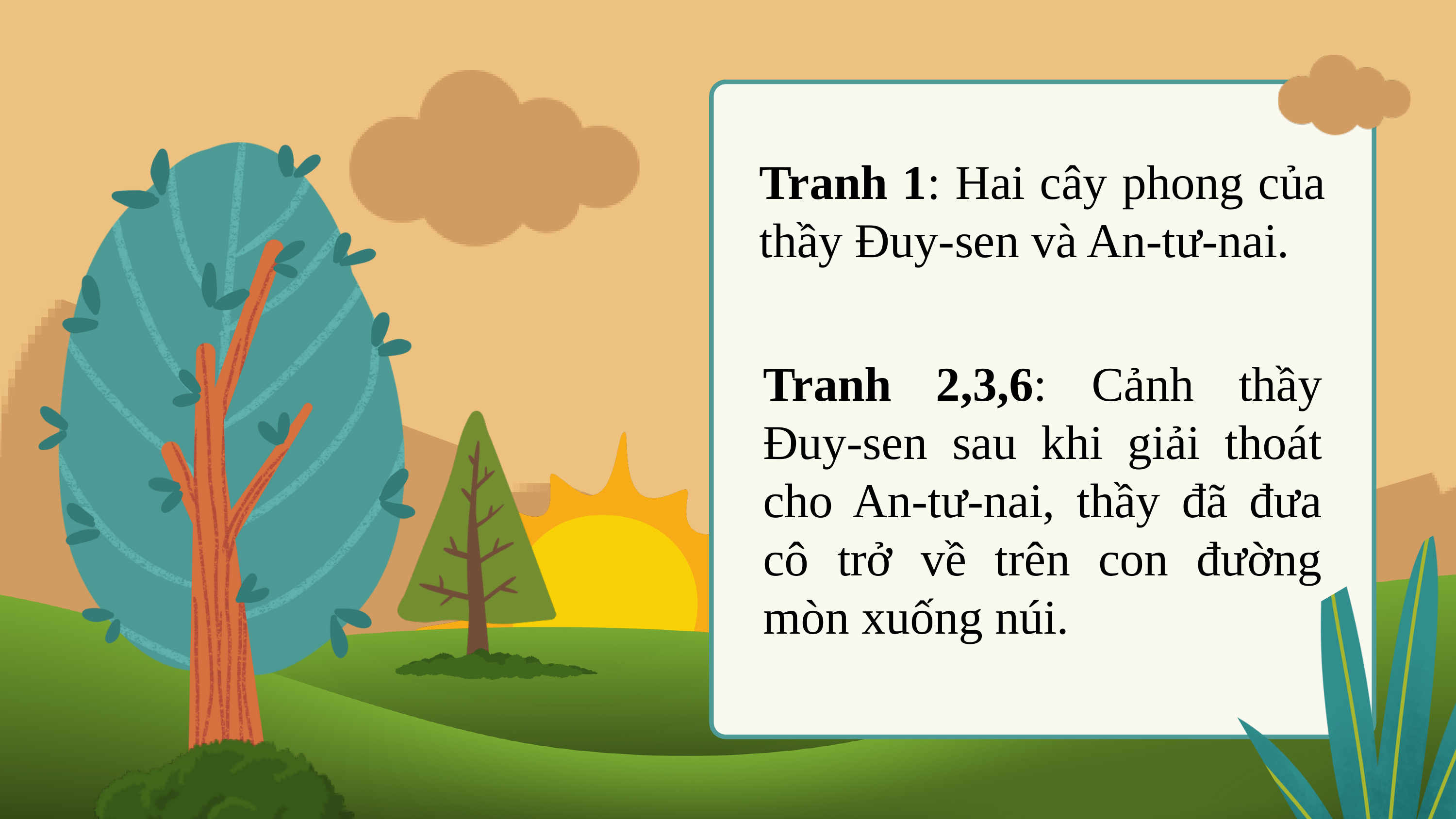

Tranh 1: Hai cây phong của thầy Đuy-sen và An-tư-nai.
Tranh 2,3,6: Cảnh thầy Đuy-sen sau khi giải thoát cho An-tư-nai, thầy đã đưa cô trở về trên con đường mòn xuống núi.